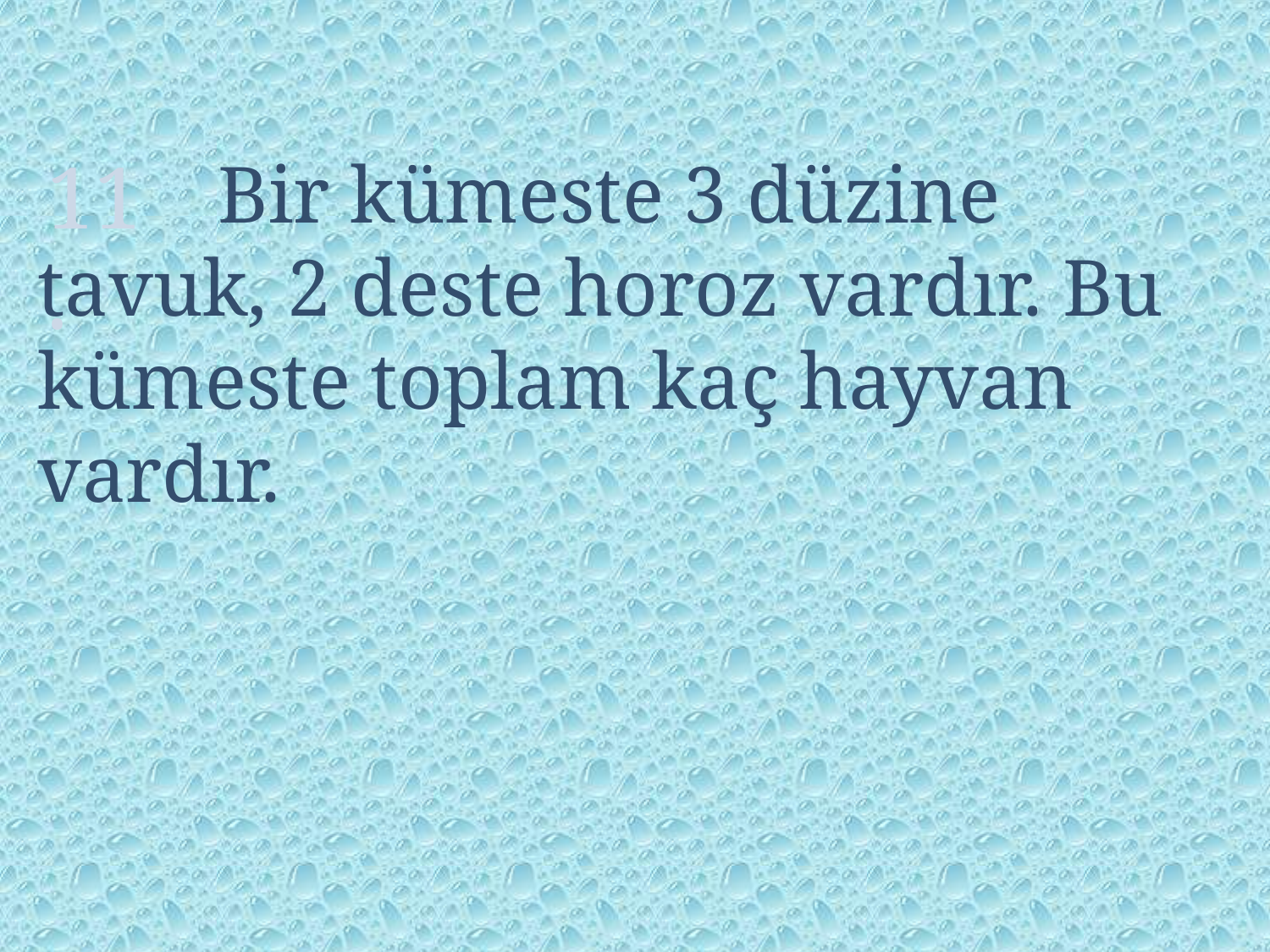

11.

         Bir kümeste 3 düzine tavuk, 2 deste horoz vardır. Bu kümeste toplam kaç hayvan vardır.